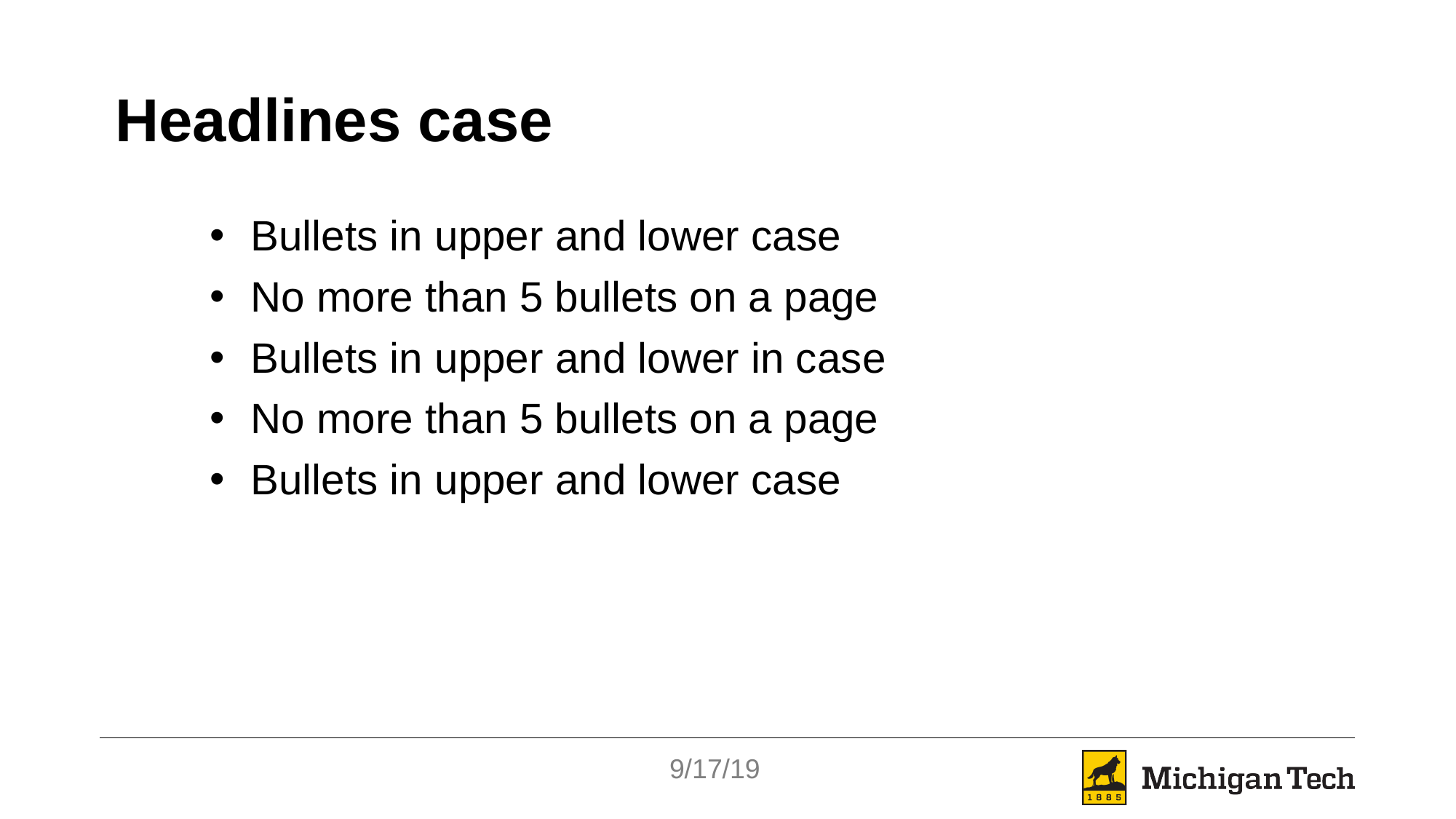

# Headlines case
Bullets in upper and lower case
No more than 5 bullets on a page
Bullets in upper and lower in case
No more than 5 bullets on a page
Bullets in upper and lower case
9/17/19